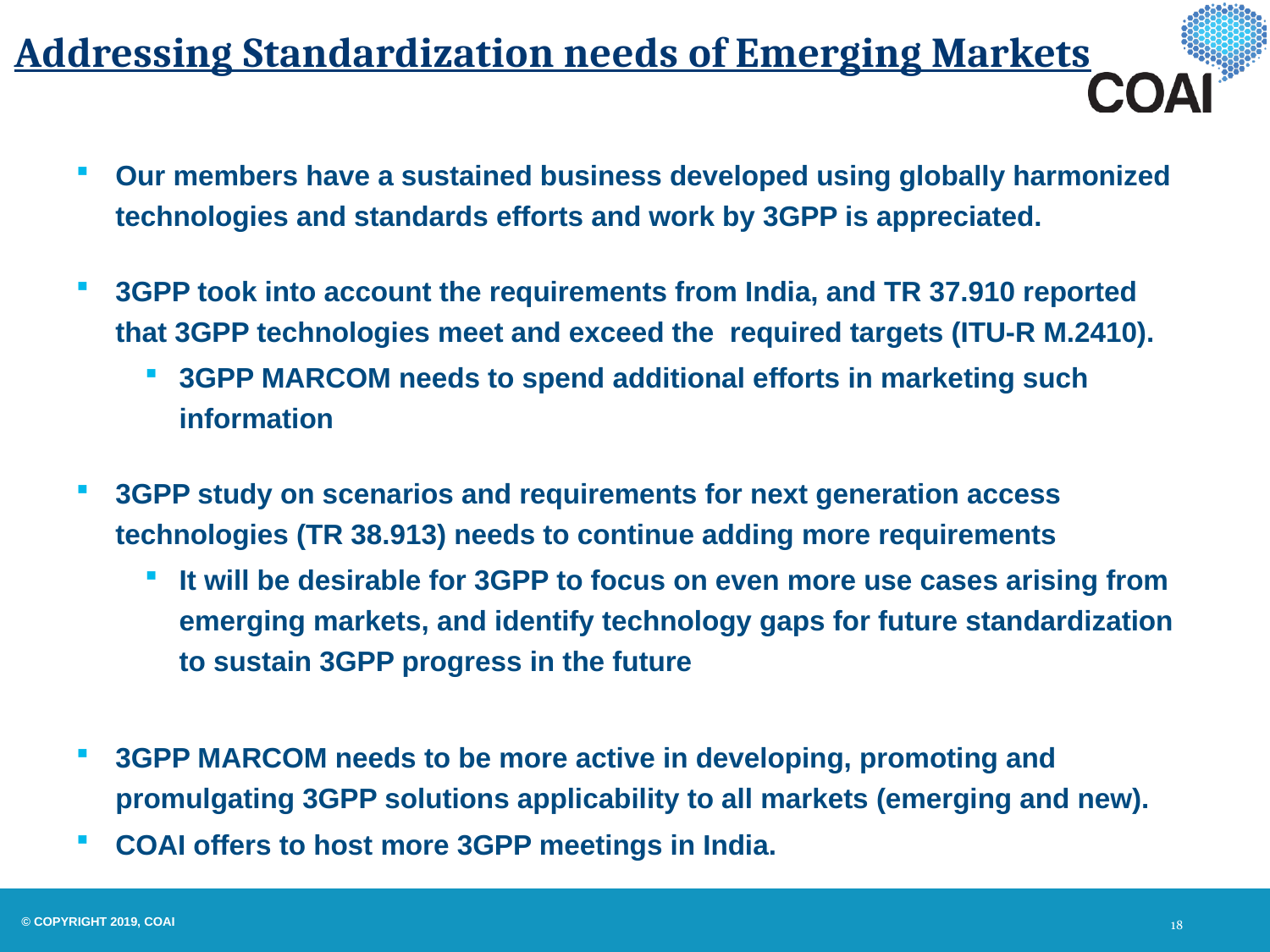

Addressing Standardization needs of Emerging Markets
Our members have a sustained business developed using globally harmonized technologies and standards efforts and work by 3GPP is appreciated.

3GPP took into account the requirements from India, and TR 37.910 reported that 3GPP technologies meet and exceed the  required targets (ITU-R M.2410).
3GPP MARCOM needs to spend additional efforts in marketing such information

3GPP study on scenarios and requirements for next generation access technologies (TR 38.913) needs to continue adding more requirements
It will be desirable for 3GPP to focus on even more use cases arising from emerging markets, and identify technology gaps for future standardization to sustain 3GPP progress in the future

3GPP MARCOM needs to be more active in developing, promoting and promulgating 3GPP solutions applicability to all markets (emerging and new).
COAI offers to host more 3GPP meetings in India.